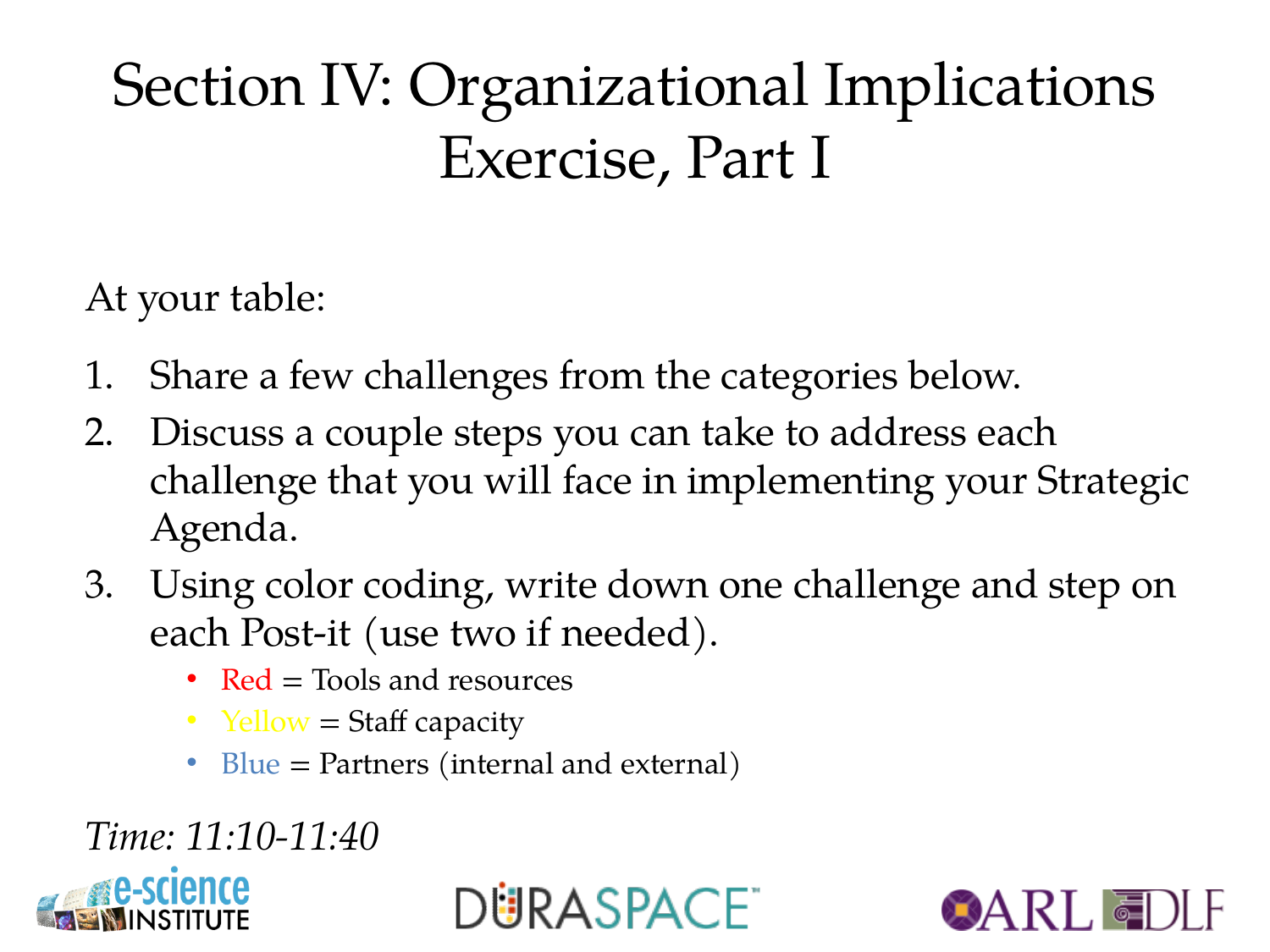

# Section IV: Organizational Implications Exercise, Part I
At your table:

Share a few challenges from the categories below.
Discuss a couple steps you can take to address each challenge that you will face in implementing your Strategic Agenda.
Using color coding, write down one challenge and step on each Post-it (use two if needed).
Red = Tools and resources
Yellow = Staff capacity
Blue = Partners (internal and external)

Time: 11:10-11:40